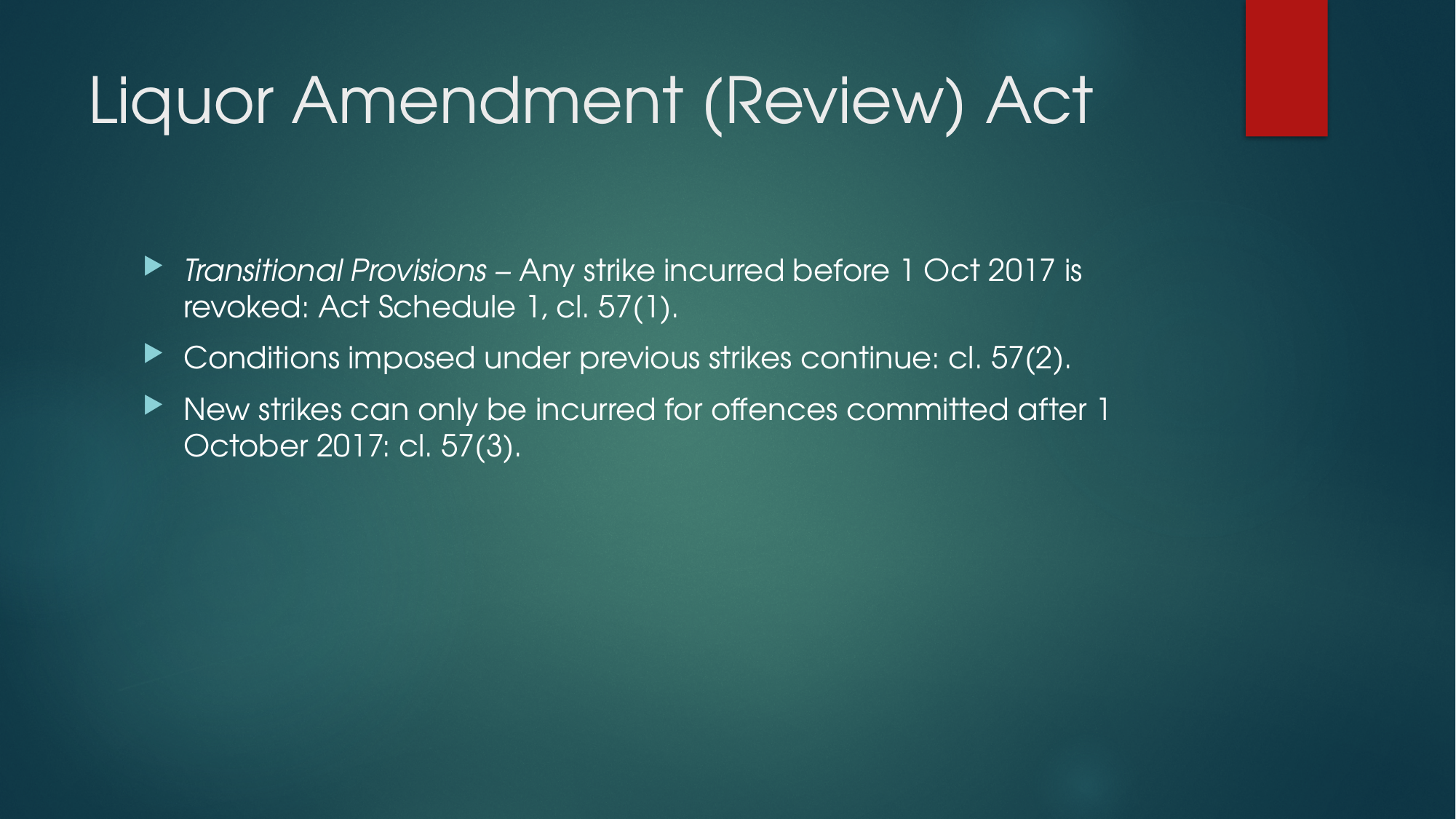

# Liquor Amendment (Review) Act
Transitional Provisions – Any strike incurred before 1 Oct 2017 is revoked: Act Schedule 1, cl. 57(1).
Conditions imposed under previous strikes continue: cl. 57(2).
New strikes can only be incurred for offences committed after 1 October 2017: cl. 57(3).